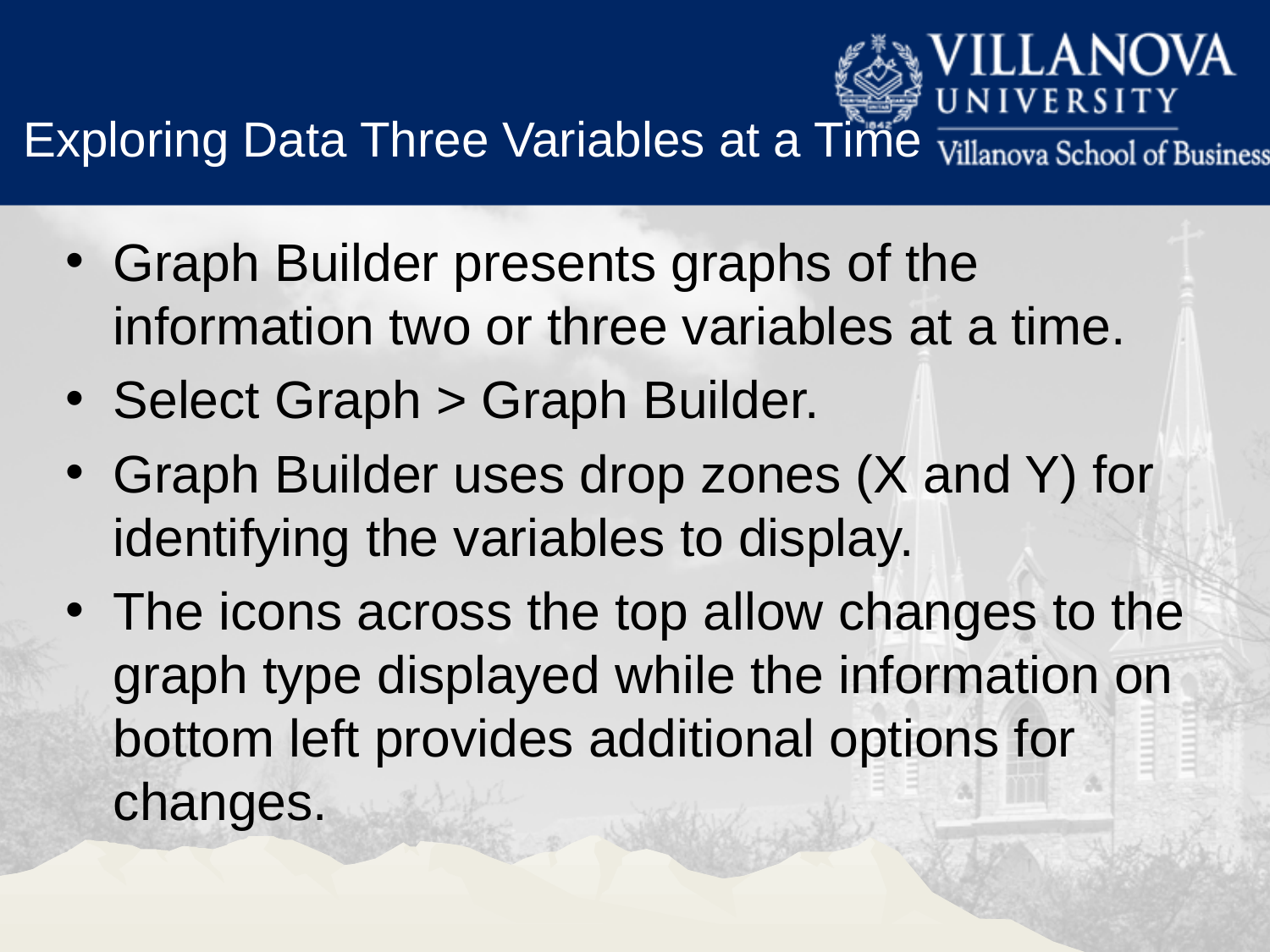

Exploring Data Three Variables at a Time
Graph Builder presents graphs of the information two or three variables at a time.
Select Graph > Graph Builder.
Graph Builder uses drop zones (X and Y) for identifying the variables to display.
The icons across the top allow changes to the graph type displayed while the information on bottom left provides additional options for changes.